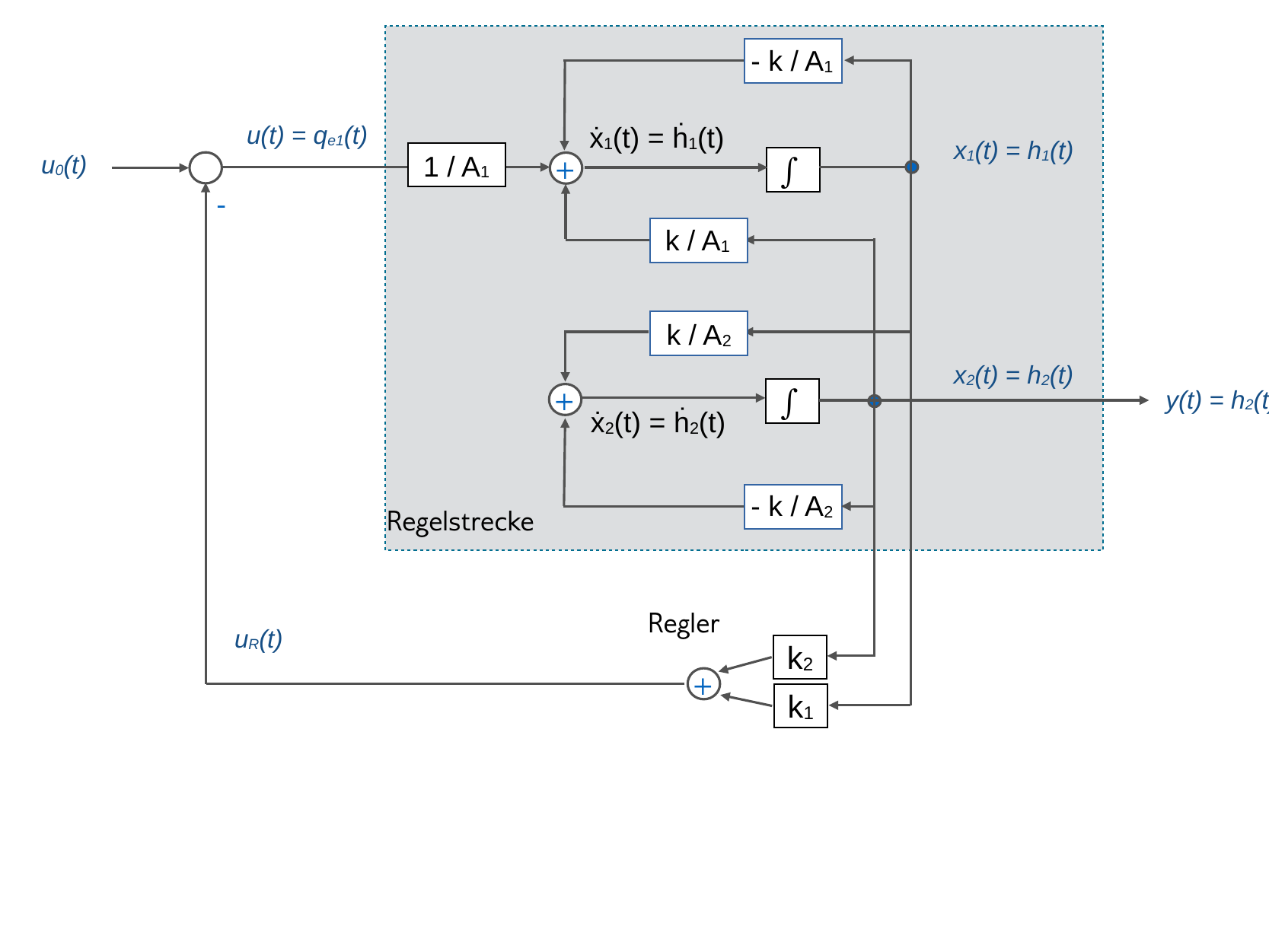

- k / A1

ẋ1(t) = ḣ1(t)
u(t) = qe1(t)
x1(t) = h1(t)
∫

1 / A1
u0(t)
+

-

k / A1

k / A2

x2(t) = h2(t)
∫

+

y(t) = h2(t)

ẋ2(t) = ḣ2(t)

- k / A2

Regelstrecke

Regler
uR(t)
k2

+

k1

geregeltes System